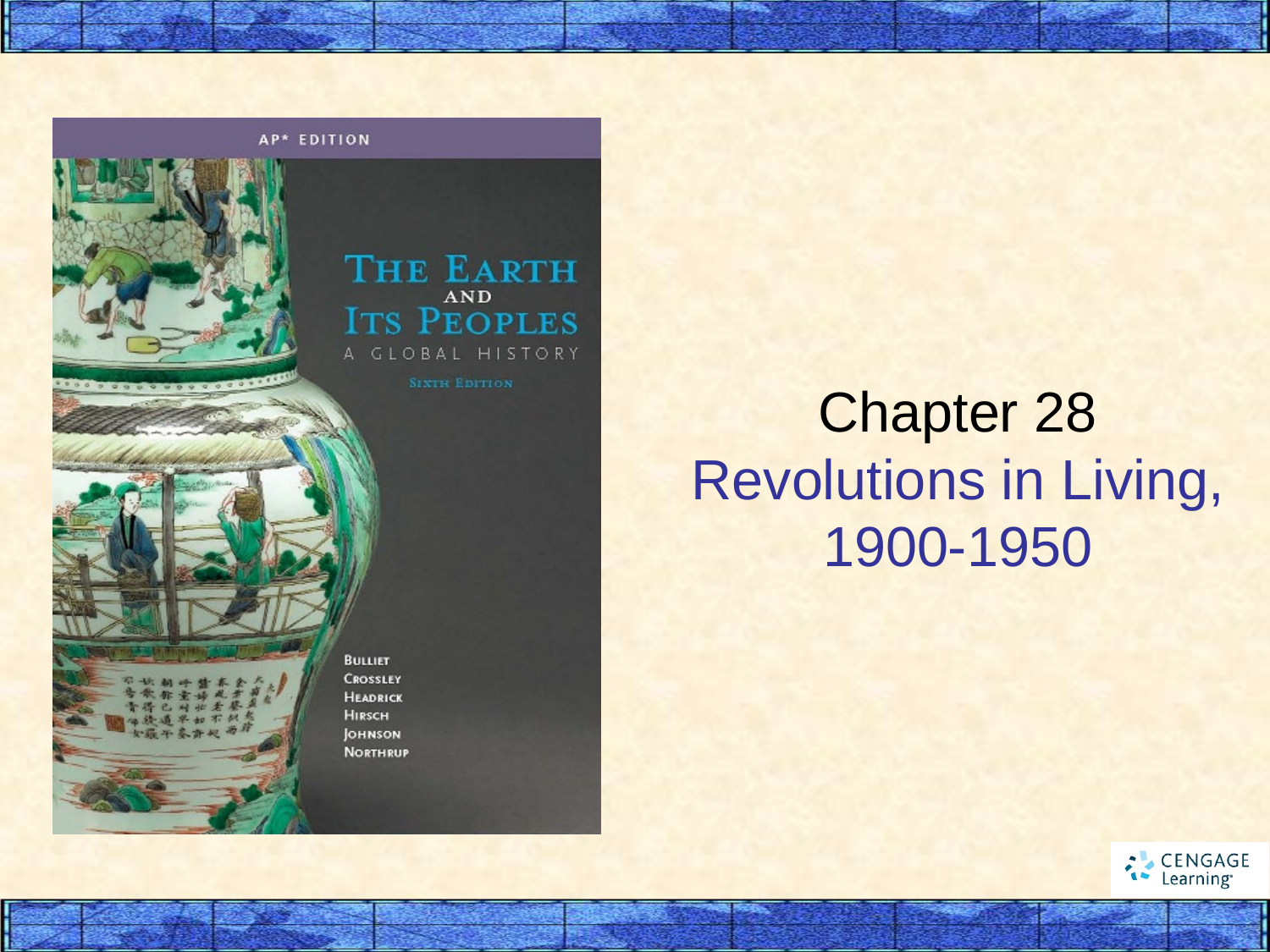

# Chapter 28 Revolutions in Living, 1900-1950